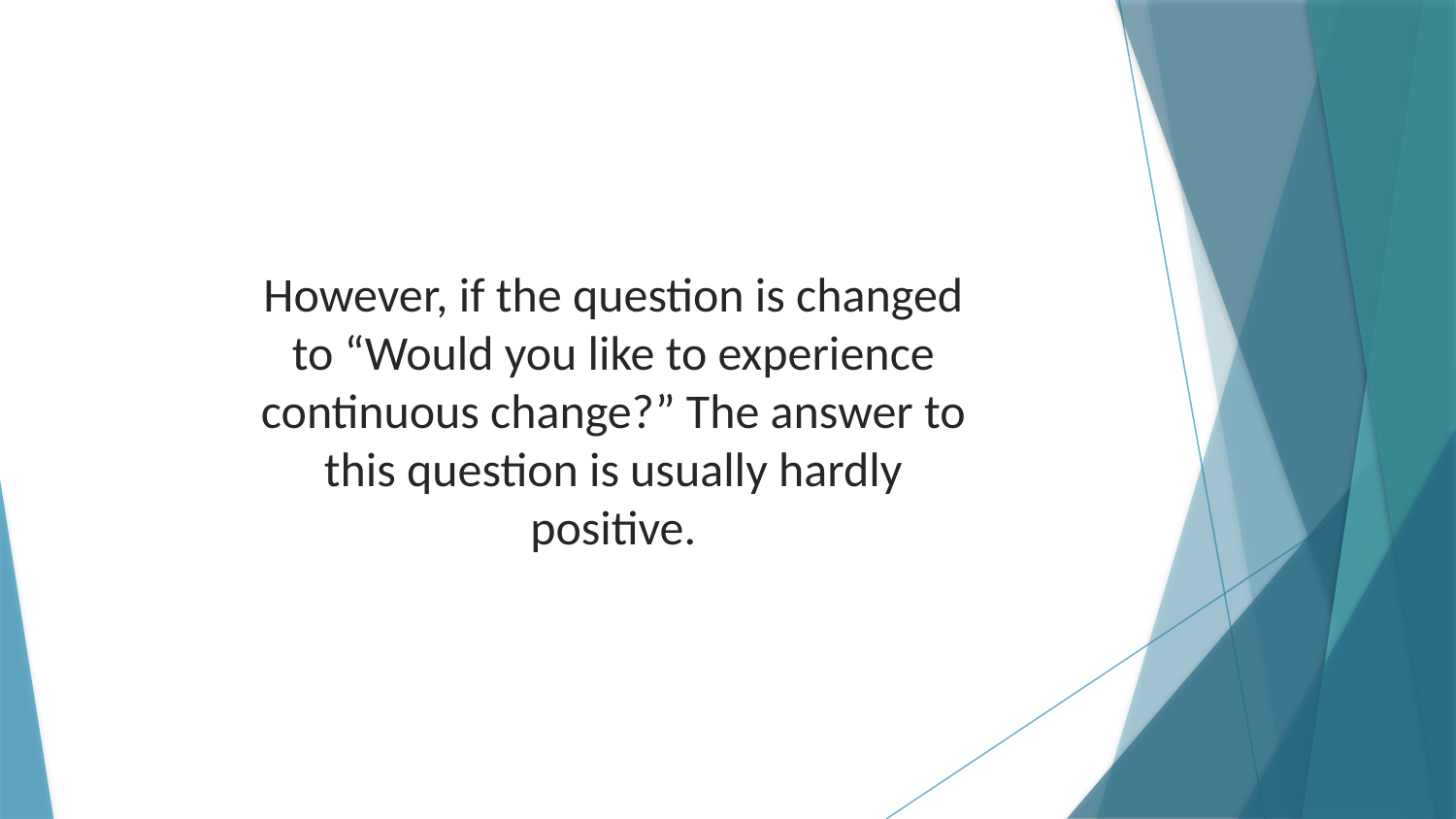

However, if the question is changed to “Would you like to experience continuous change?” The answer to this question is usually hardly positive.